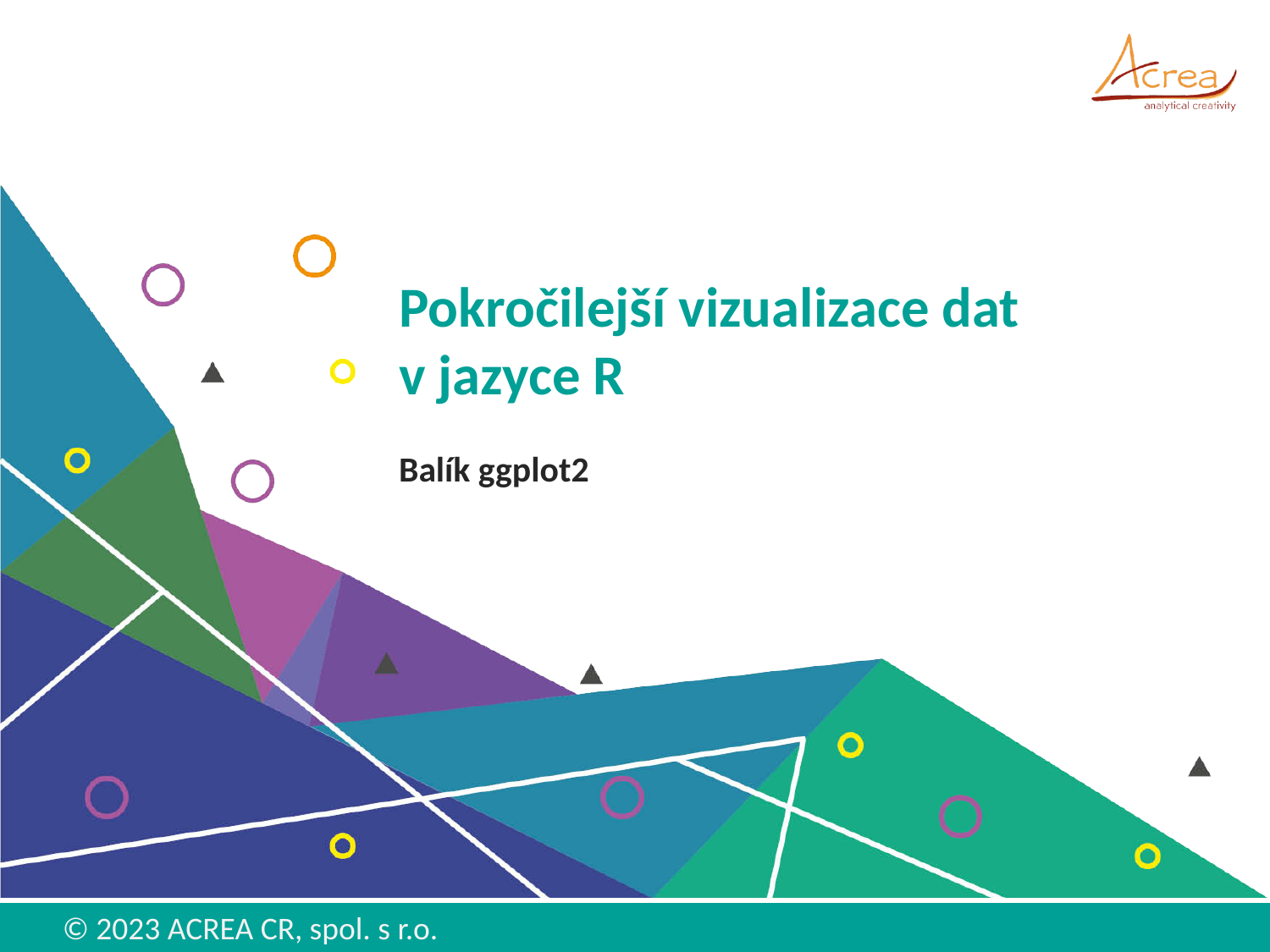

# Pokročilejší vizualizace dat v jazyce R
Balík ggplot2